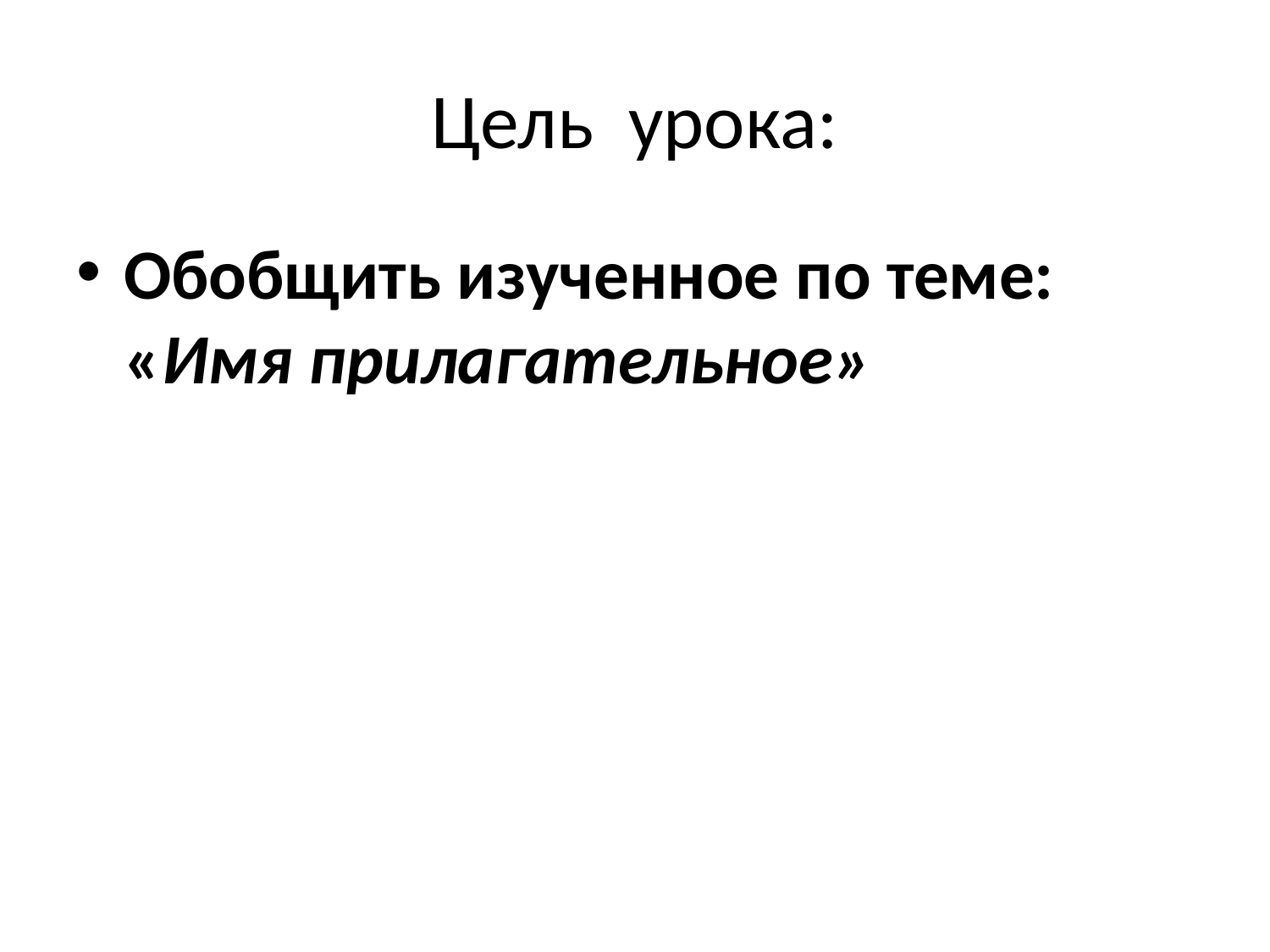

# Цель  урока:
Обобщить изученное по теме: «Имя прилагательное»